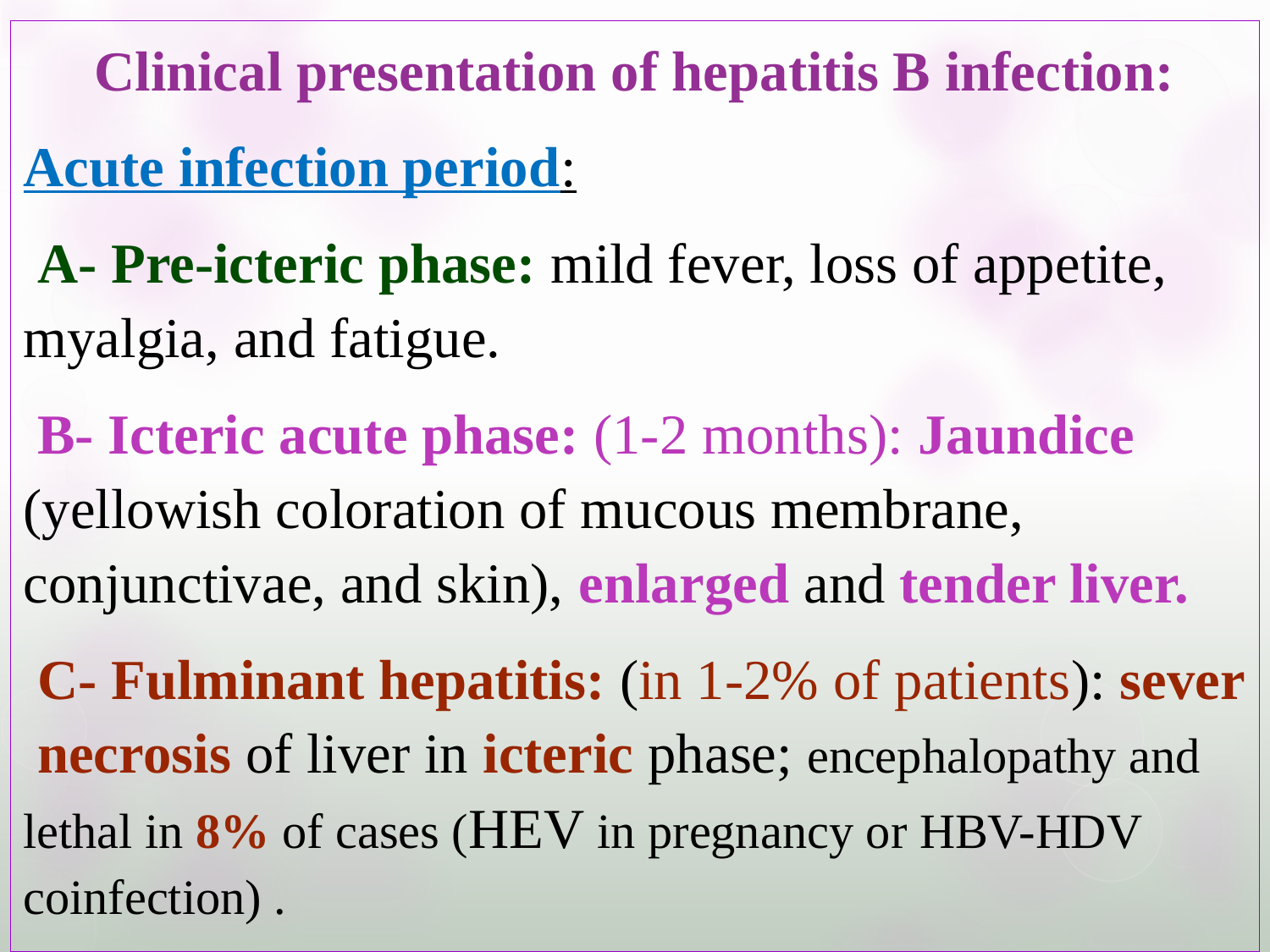

Clinical presentation of hepatitis B infection:
Acute infection period:
 A- Pre-icteric phase: mild fever, loss of appetite, myalgia, and fatigue.
 B- Icteric acute phase: (1-2 months): Jaundice (yellowish coloration of mucous membrane, conjunctivae, and skin), enlarged and tender liver.
 C- Fulminant hepatitis: (in 1-2% of patients): sever  necrosis of liver in icteric phase; encephalopathy and lethal in 8% of cases (HEV in pregnancy or HBV-HDV coinfection) .